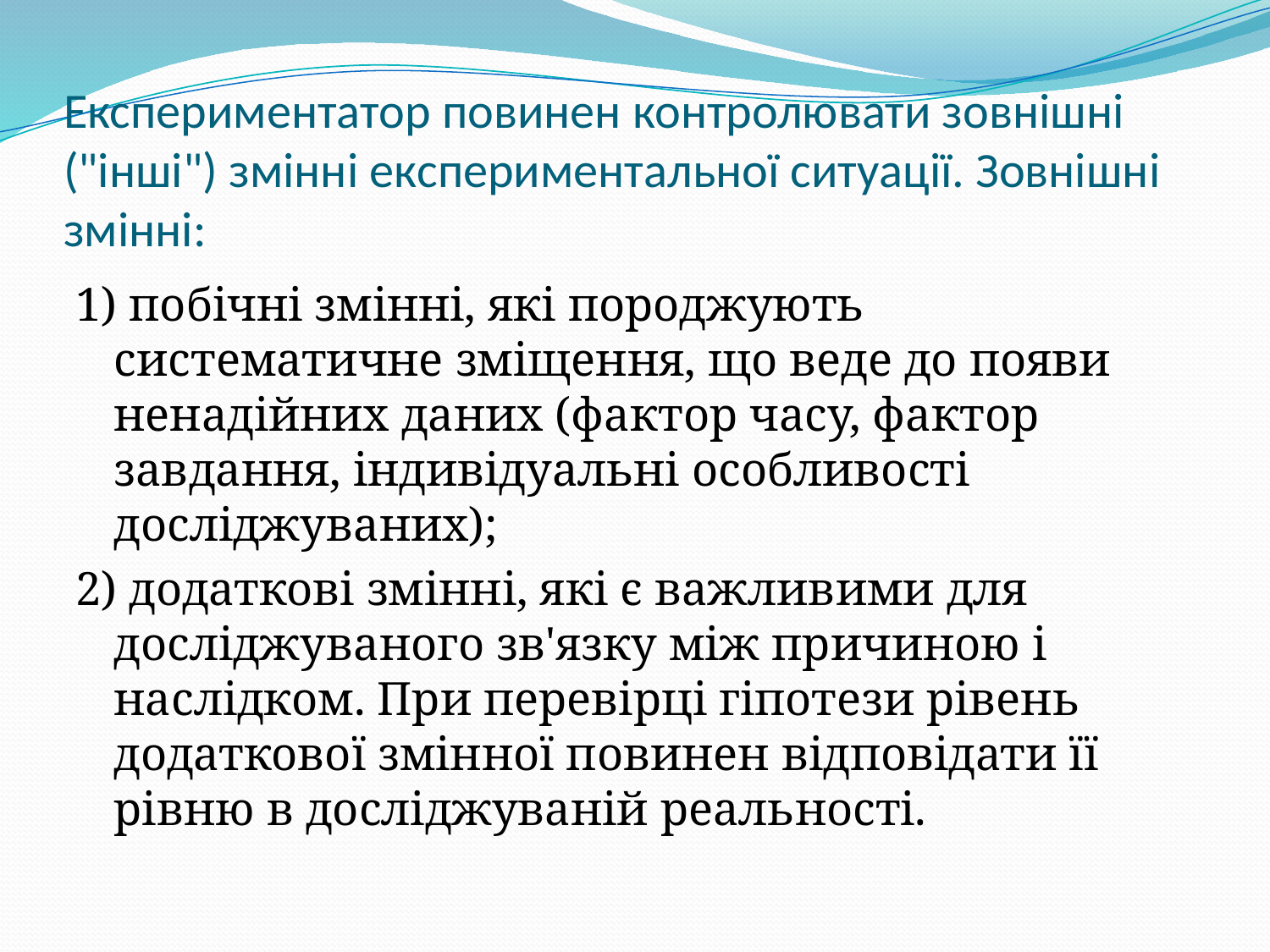

# Експериментатор повинен контролювати зовнішні ("інші") змінні експериментальної ситуації. Зовнішні змінні:
1) побічні змінні, які породжують систематичне зміщення, що веде до появи ненадійних даних (фактор часу, фактор завдання, індивідуальні особливості досліджуваних);
2) додаткові змінні, які є важливими для досліджуваного зв'язку між причиною і наслідком. При перевірці гіпотези рівень додаткової змінної повинен відповідати її рівню в досліджуваній реальності.